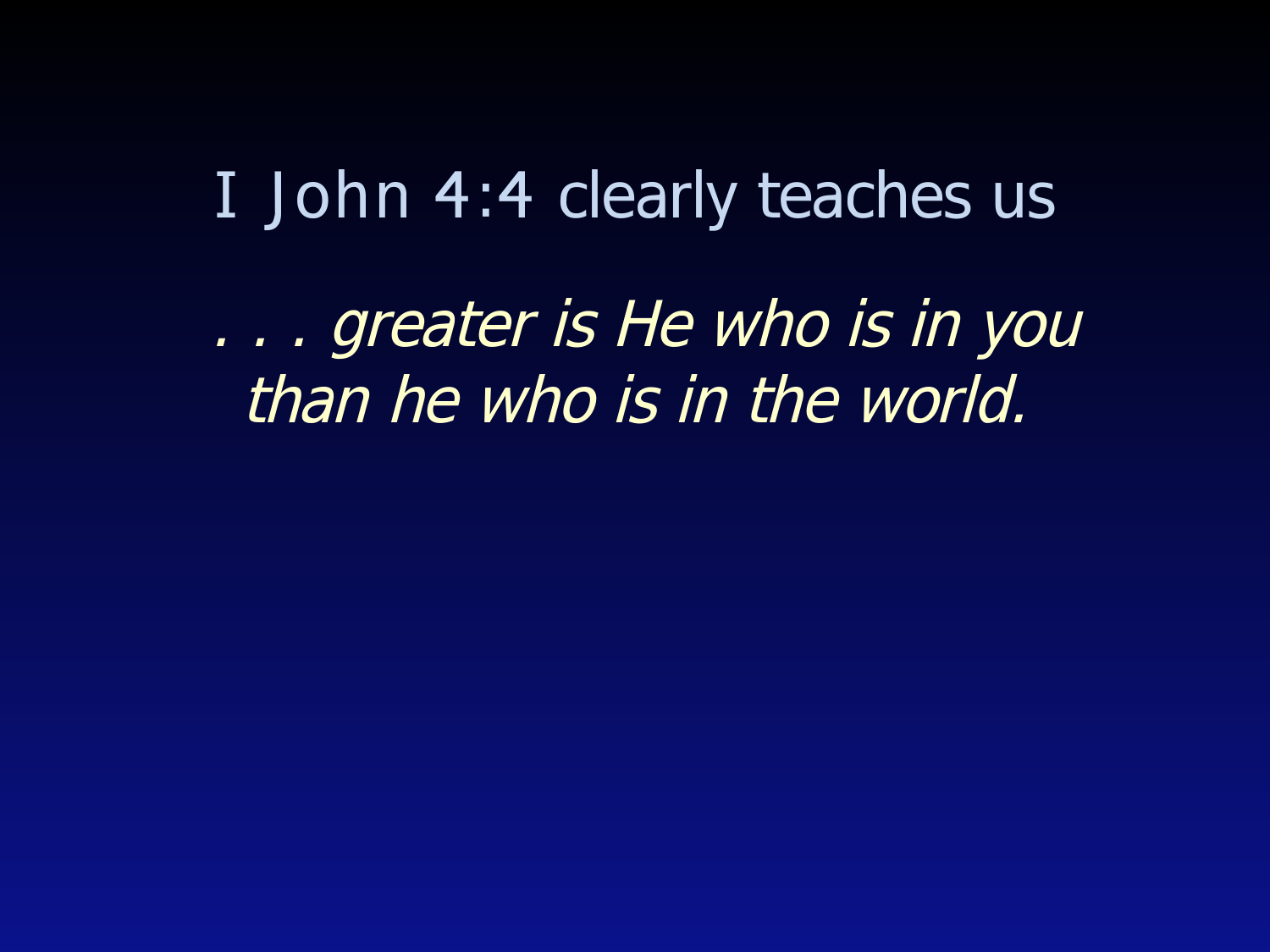

I John 4:4 clearly teaches us
. . . greater is He who is in you than he who is in the world.